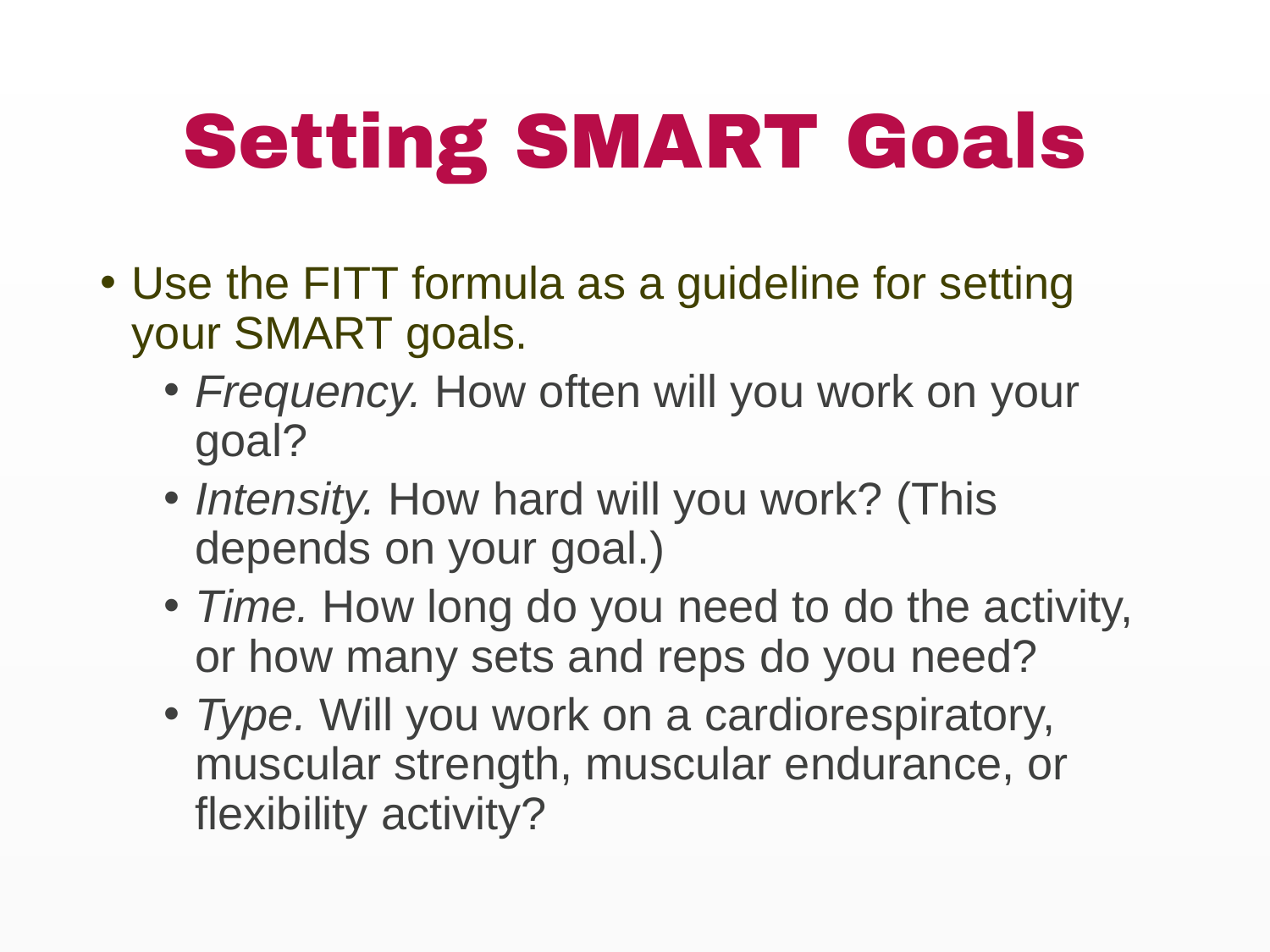

# Setting SMART Goals
Use the FITT formula as a guideline for setting your SMART goals.
Frequency. How often will you work on your goal?
Intensity. How hard will you work? (This depends on your goal.)
Time. How long do you need to do the activity, or how many sets and reps do you need?
Type. Will you work on a cardiorespiratory, muscular strength, muscular endurance, or flexibility activity?